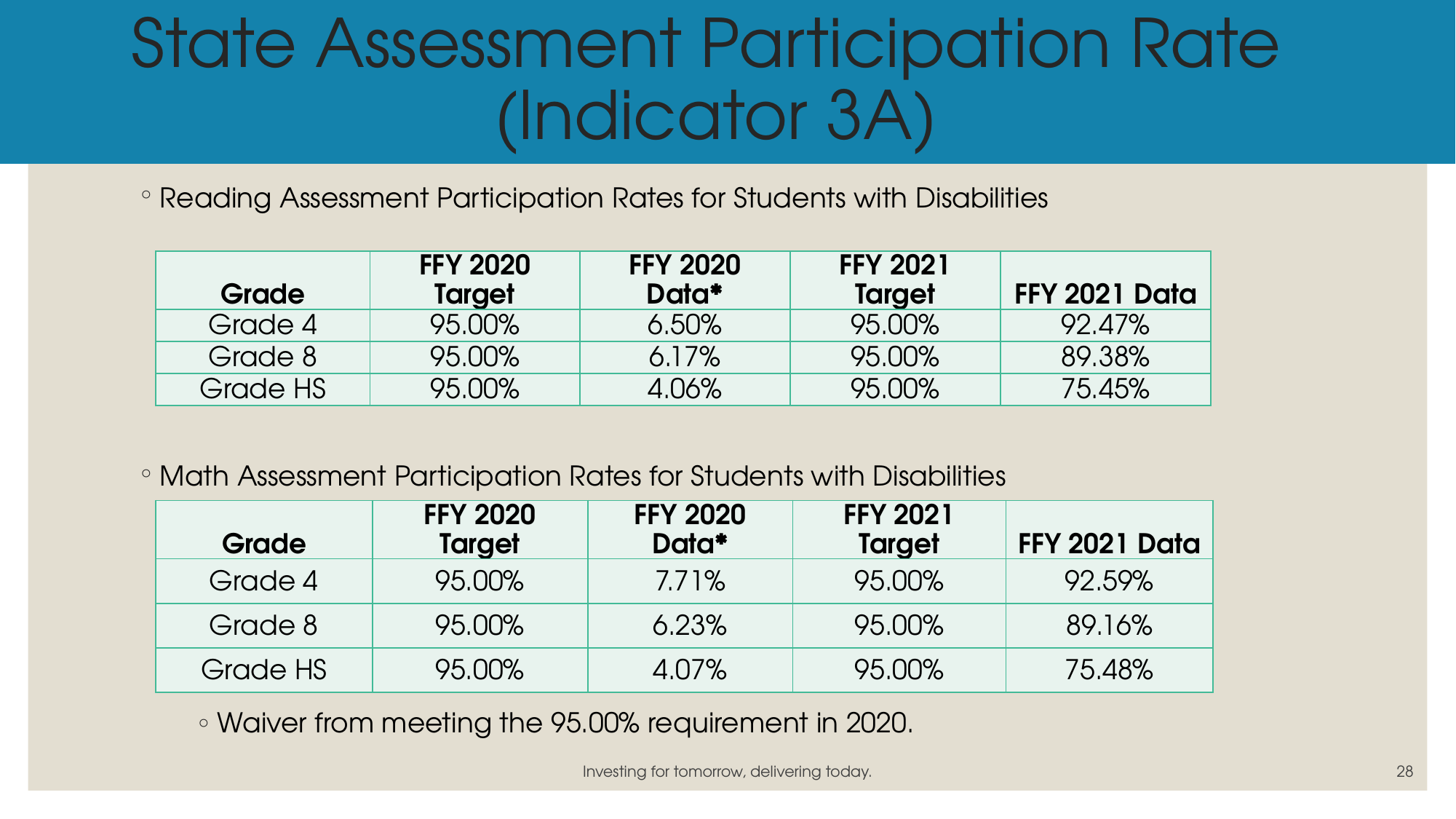

# State Assessment Participation Rate (Indicator 3A)
Reading Assessment Participation Rates for Students with Disabilities

Math Assessment Participation Rates for Students with Disabilities

| Grade | FFY 2020 Target | FFY 2020 Data\* | FFY 2021 Target | FFY 2021 Data |
| --- | --- | --- | --- | --- |
| Grade 4 | 95.00% | 6.50% | 95.00% | 92.47% |
| Grade 8 | 95.00% | 6.17% | 95.00% | 89.38% |
| Grade HS | 95.00% | 4.06% | 95.00% | 75.45% |
| Grade | FFY 2020 Target | FFY 2020 Data\* | FFY 2021 Target | FFY 2021 Data |
| --- | --- | --- | --- | --- |
| Grade 4 | 95.00% | 7.71% | 95.00% | 92.59% |
| Grade 8 | 95.00% | 6.23% | 95.00% | 89.16% |
| Grade HS | 95.00% | 4.07% | 95.00% | 75.48% |
Waiver from meeting the 95.00% requirement in 2020.

Investing for tomorrow, delivering today.
28